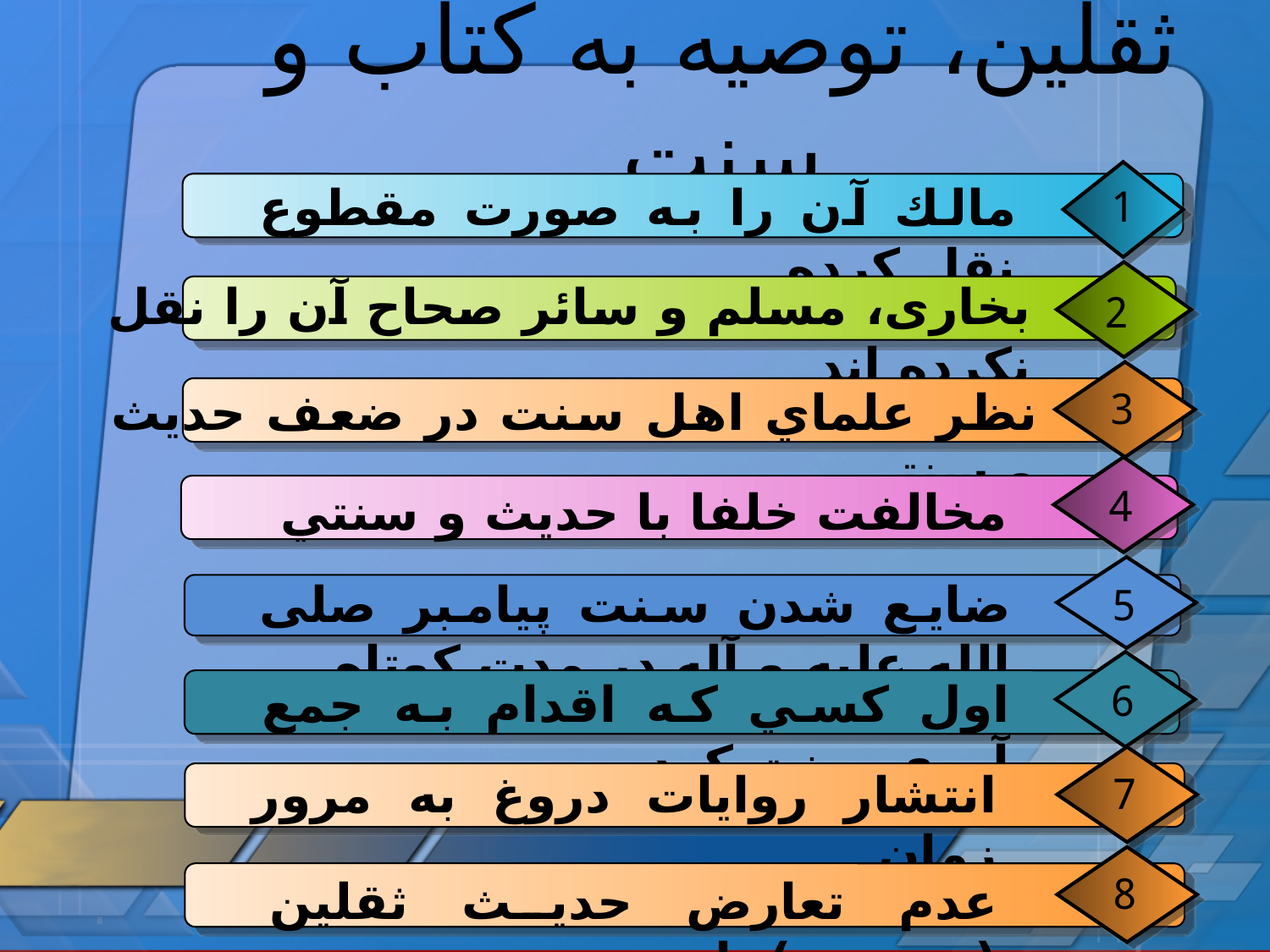

# ثقلين، توصيه به كتاب و سنت

مالك آن را به صورت مقطوع نقل كرده
1

بخاری، مسلم و سائر صحاح آن را نقل نكرده اند

2

نظر علماي اهل سنت در ضعف حديث و سنتي
3

4
مخالفت خلفا با حديث و سنتي

ضايع شدن سنت پيامبر صلی الله علیه و آله در مدت كوتاه
5

اول كسي كه اقدام به جمع آوري سنت كرد
6

انتشار روايات دروغ به مرور زمان
7

8

عدم تعارض حديث ثقلين (وعترتي) با سنت